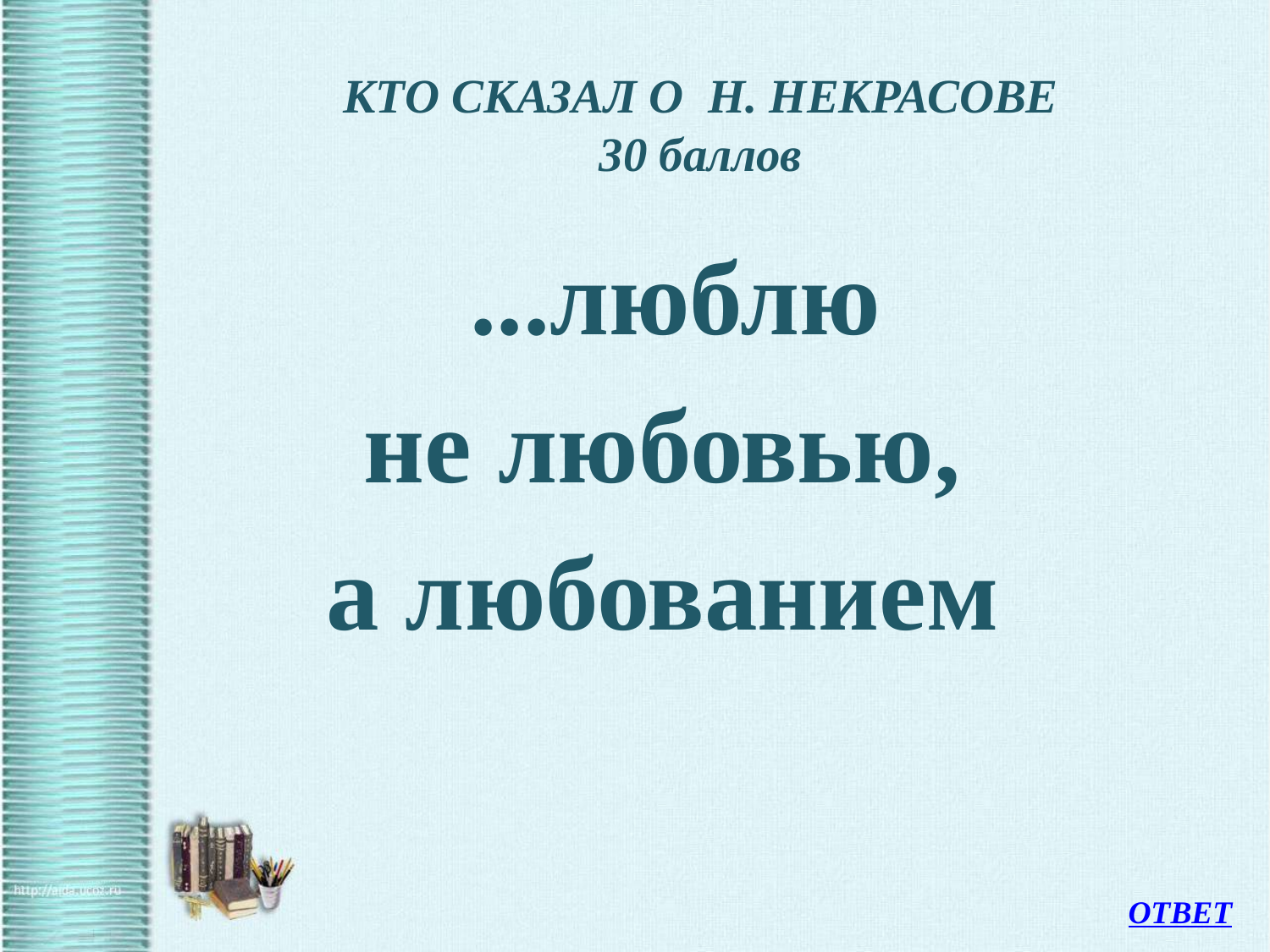

# КТО СКАЗАЛ О  Н. НЕКРАСОВЕ 30 баллов
...люблю
не любовью,
а любованием

ОТВЕТ